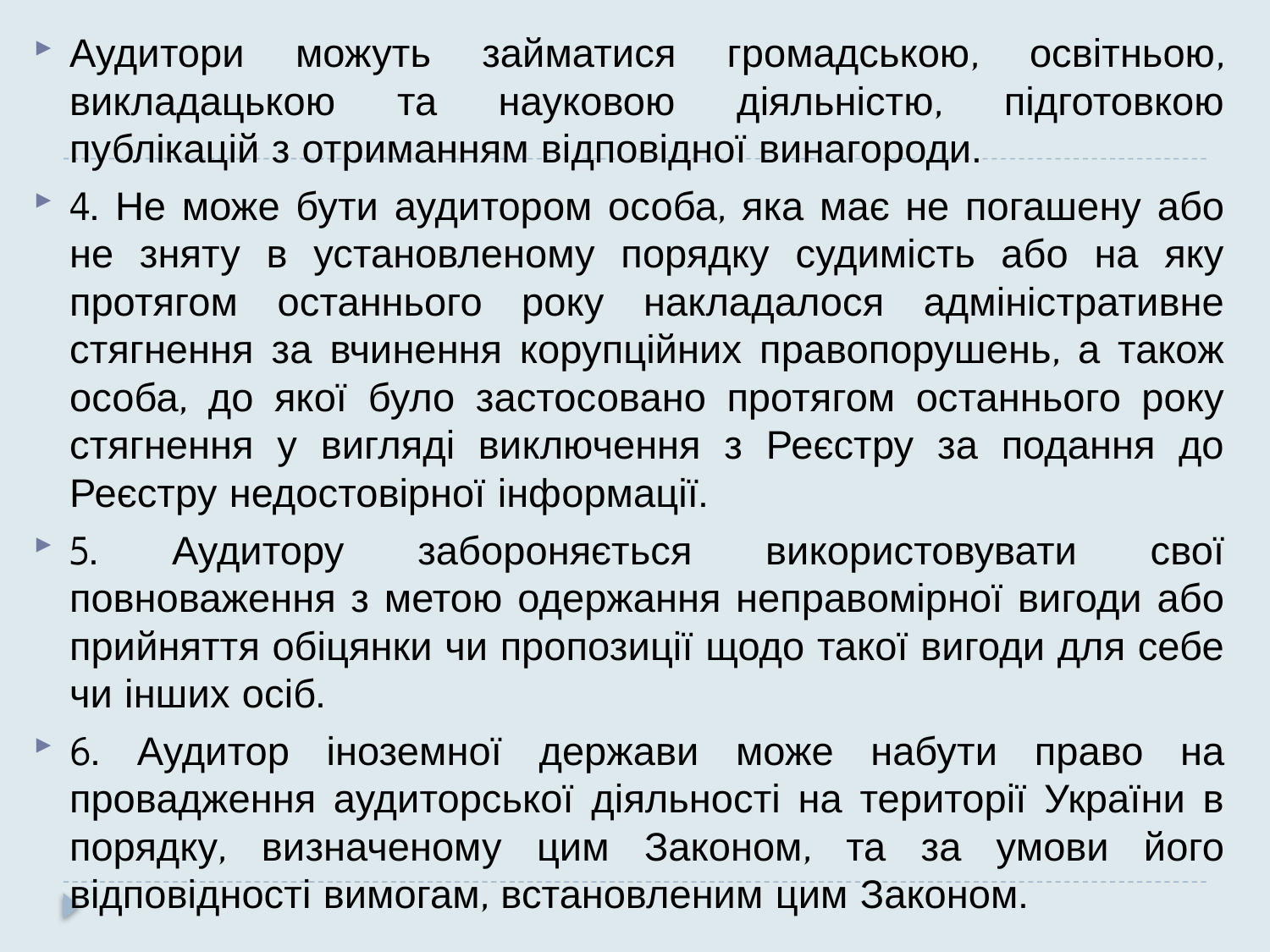

Аудитори можуть займатися громадською, освітньою, викладацькою та науковою діяльністю, підготовкою публікацій з отриманням відповідної винагороди.
4. Не може бути аудитором особа, яка має не погашену або не зняту в установленому порядку судимість або на яку протягом останнього року накладалося адміністративне стягнення за вчинення корупційних правопорушень, а також особа, до якої було застосовано протягом останнього року стягнення у вигляді виключення з Реєстру за подання до Реєстру недостовірної інформації.
5. Аудитору забороняється використовувати свої повноваження з метою одержання неправомірної вигоди або прийняття обіцянки чи пропозиції щодо такої вигоди для себе чи інших осіб.
6. Аудитор іноземної держави може набути право на провадження аудиторської діяльності на території України в порядку, визначеному цим Законом, та за умови його відповідності вимогам, встановленим цим Законом.